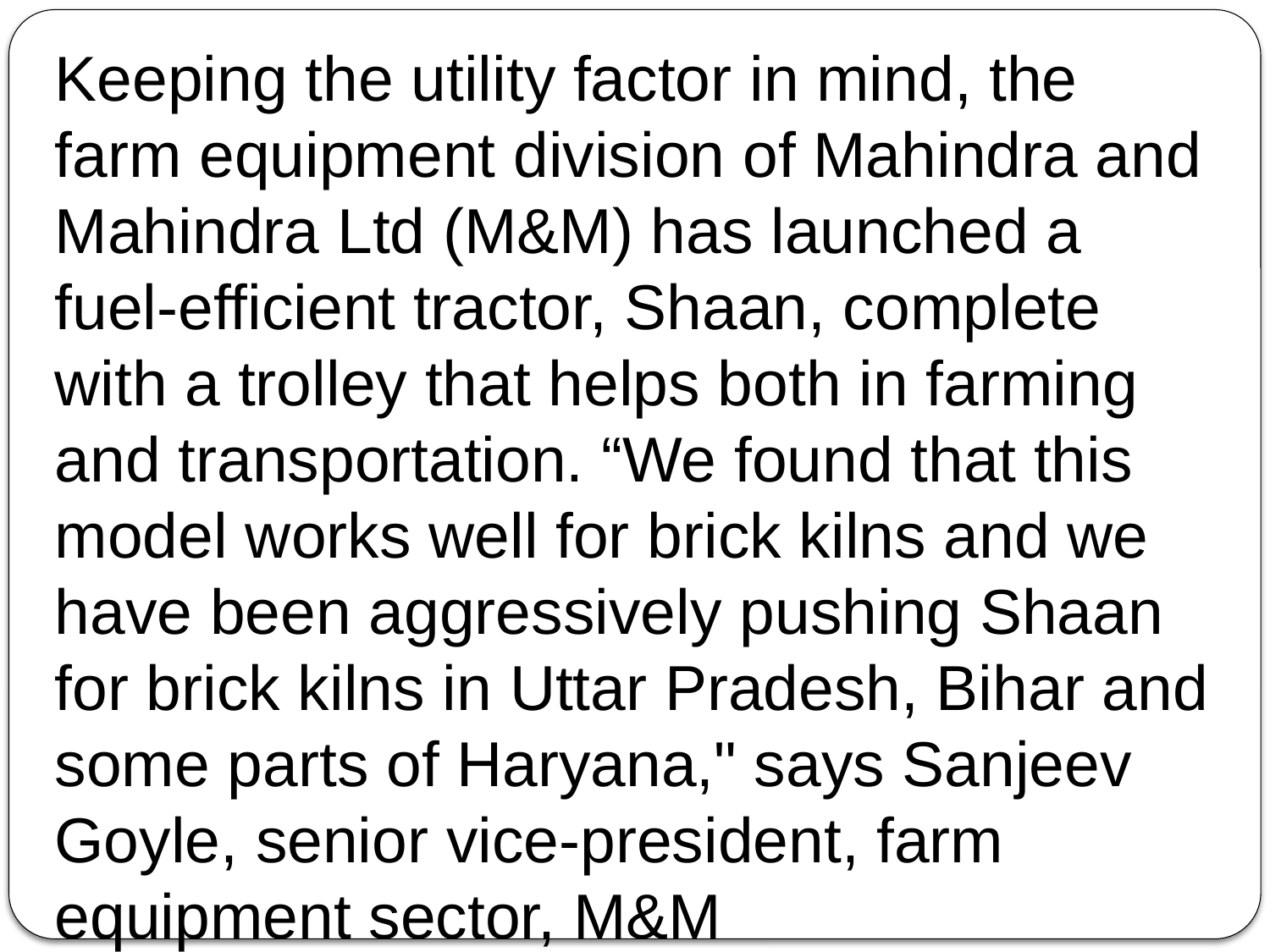

Keeping the utility factor in mind, the farm equipment division of Mahindra and Mahindra Ltd (M&M) has launched a fuel-efficient tractor, Shaan, complete with a trolley that helps both in farming and transportation. “We found that this model works well for brick kilns and we have been aggressively pushing Shaan for brick kilns in Uttar Pradesh, Bihar and some parts of Haryana," says Sanjeev Goyle, senior vice-president, farm equipment sector, M&M